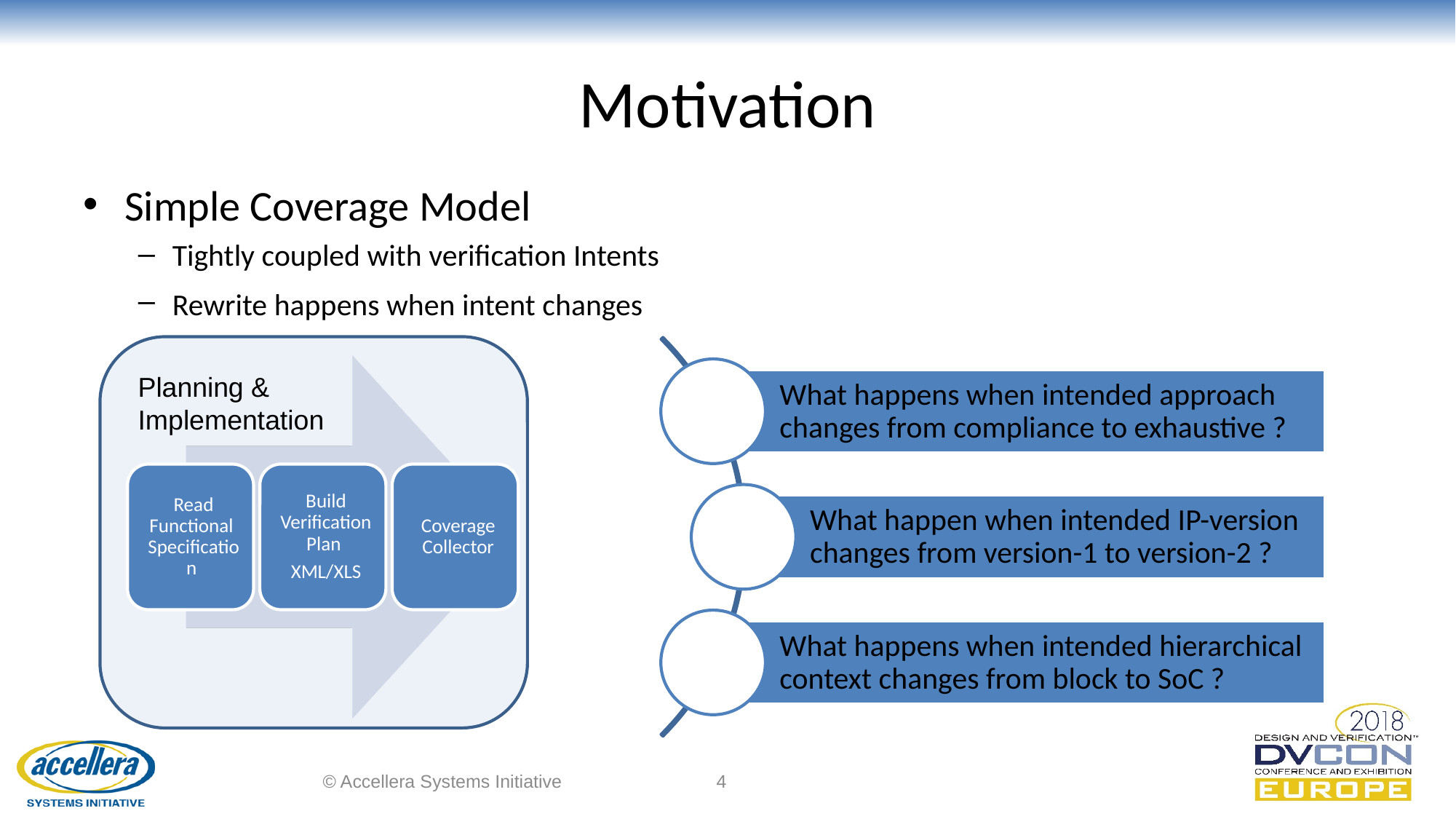

# Motivation
Simple Coverage Model
Tightly coupled with verification Intents
Rewrite happens when intent changes
What happens when intended approach changes from compliance to exhaustive ?
What happen when intended IP-version changes from version-1 to version-2 ?
What happens when intended hierarchical context changes from block to SoC ?

Read Functional  Specification
Build Verification Plan
XML/XLS
Coverage Collector
Planning & Implementation
© Accellera Systems Initiative
4